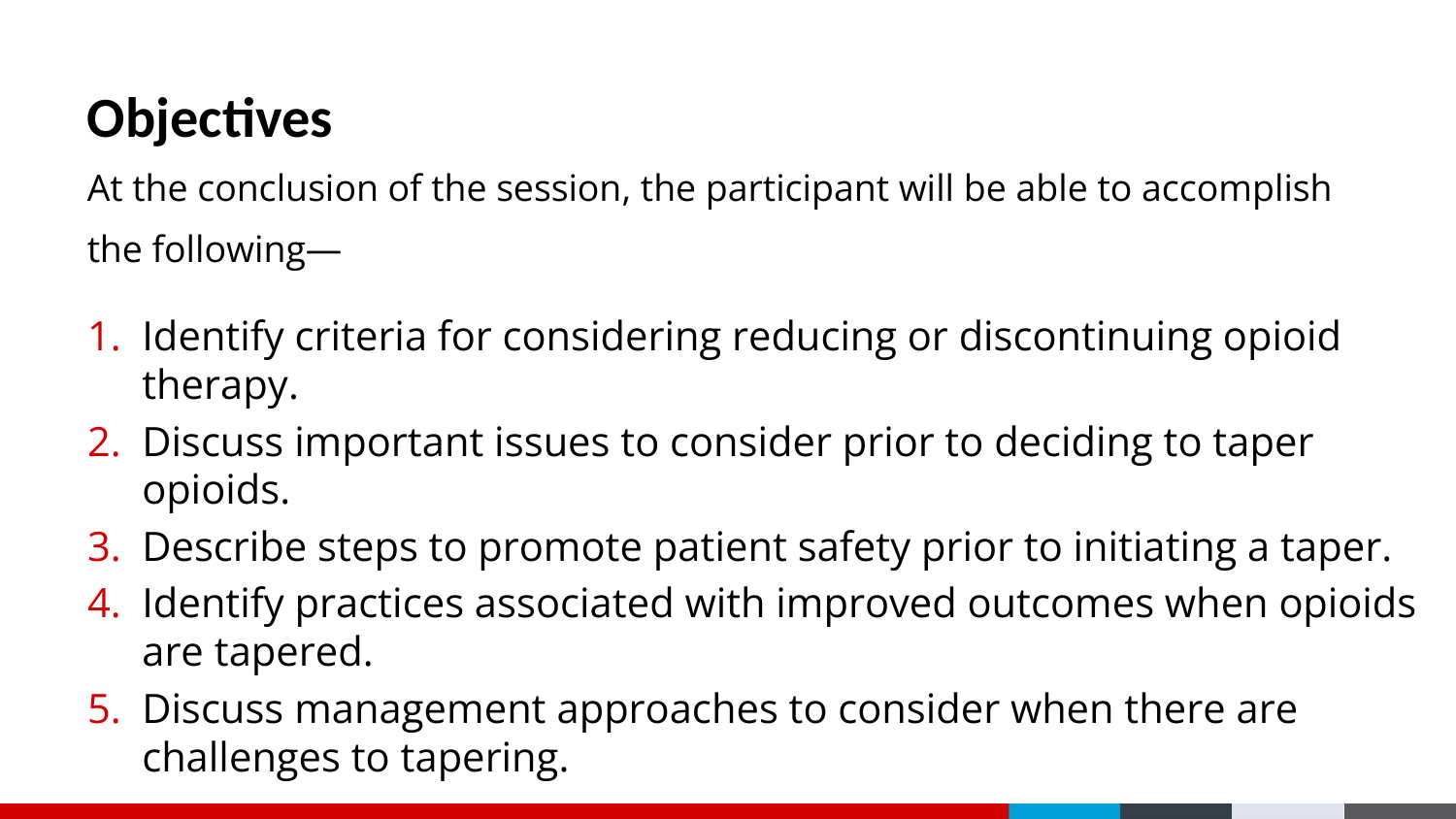

# Objectives At the conclusion of the session, the participant will be able to accomplish the following—
Identify criteria for considering reducing or discontinuing opioid therapy.
Discuss important issues to consider prior to deciding to taper opioids.
Describe steps to promote patient safety prior to initiating a taper.
Identify practices associated with improved outcomes when opioids are tapered.
Discuss management approaches to consider when there are challenges to tapering.